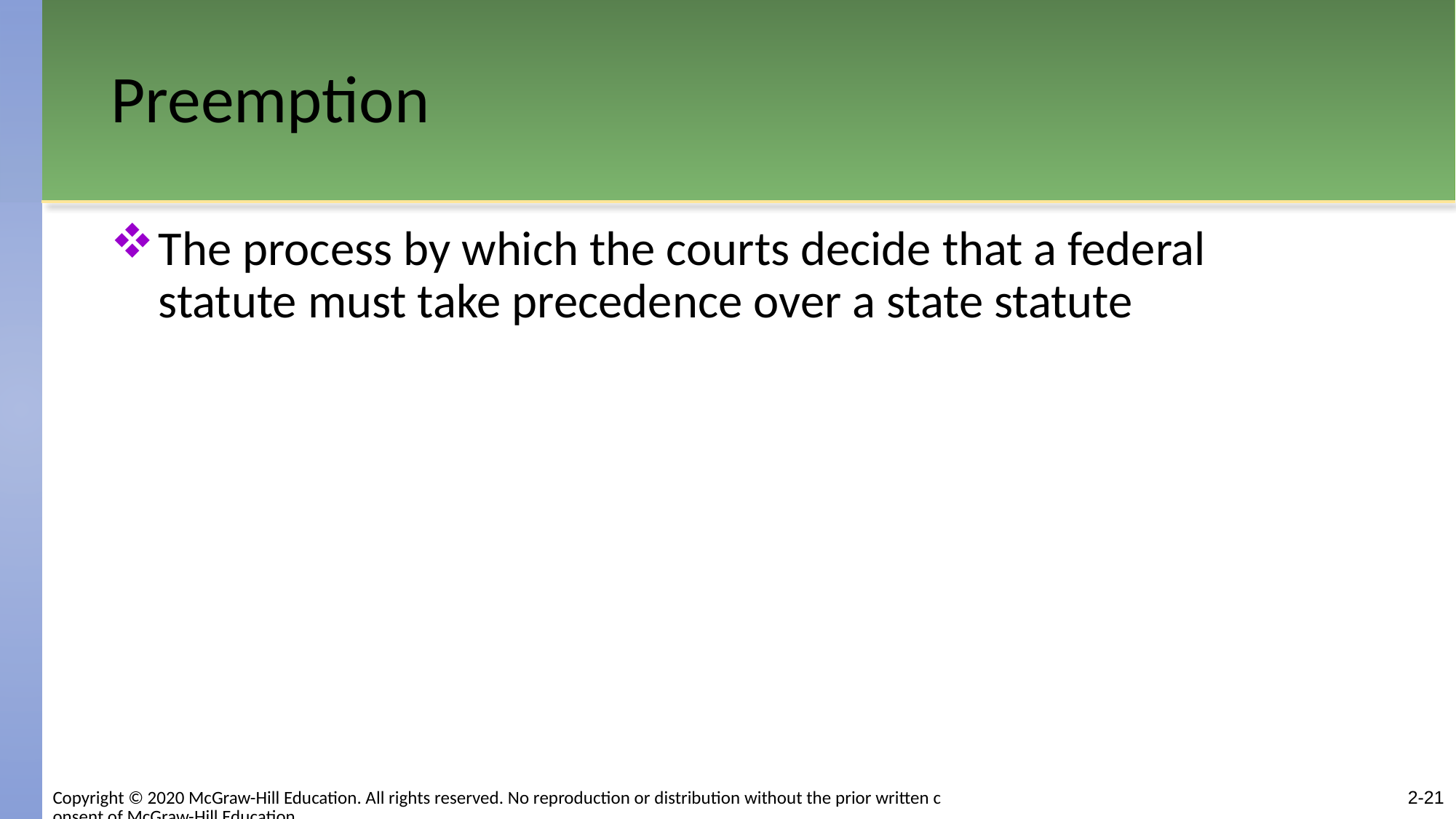

# Preemption
The process by which the courts decide that a federal statute must take precedence over a state statute

2-21
Copyright © 2020 McGraw-Hill Education. All rights reserved. No reproduction or distribution without the prior written consent of McGraw-Hill Education.